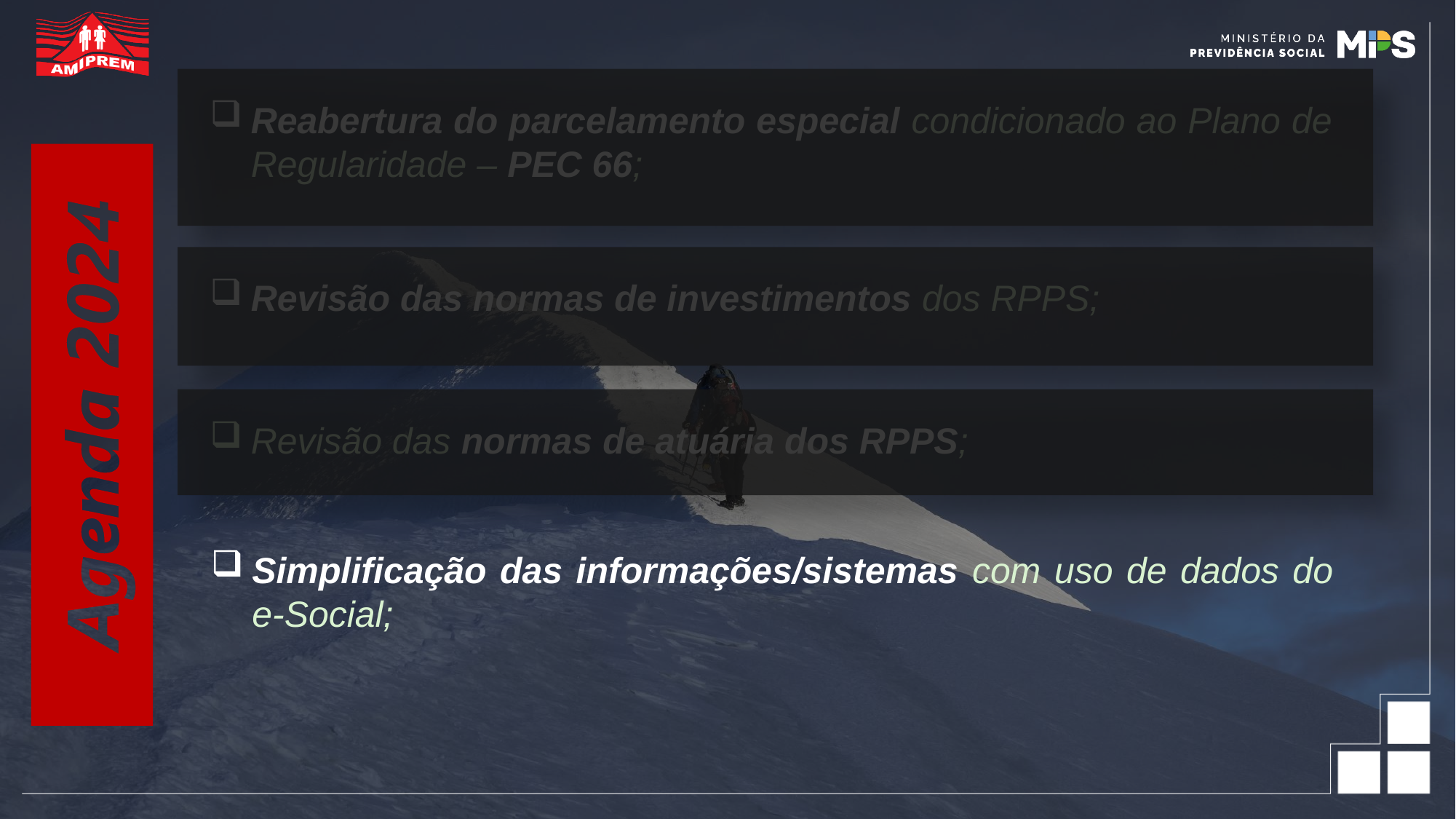

Reabertura do parcelamento especial condicionado ao Plano de Regularidade – PEC 66;

Revisão das normas de investimentos dos RPPS;

Revisão das normas de atuária dos RPPS;
Simplificação das informações/sistemas com uso de dados do e-Social;